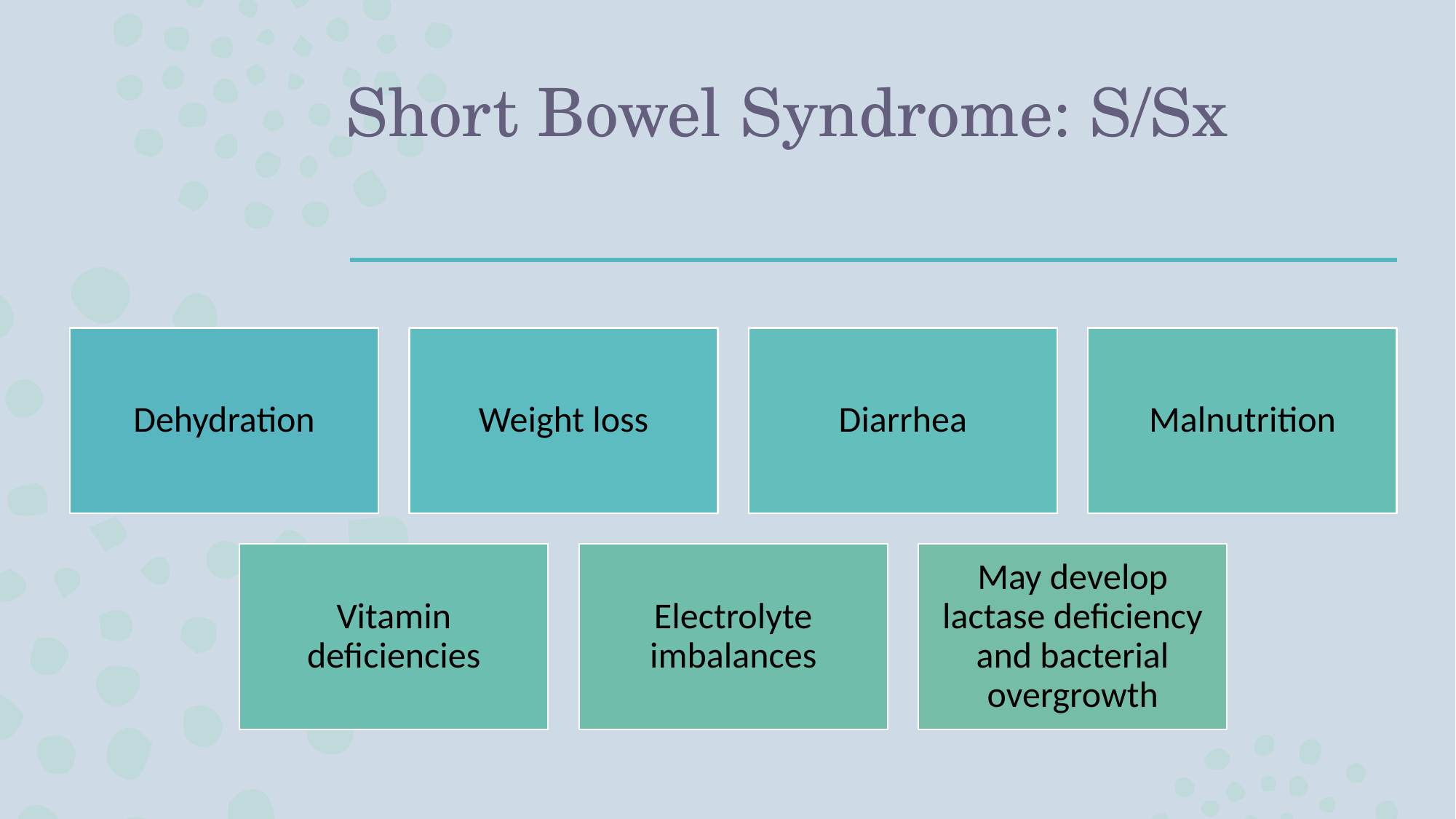

# Short Bowel Syndrome: S/Sx
Dehydration
Weight loss
Diarrhea
Malnutrition
Vitamin deficiencies
Electrolyte imbalances
May develop lactase deficiency and bacterial overgrowth